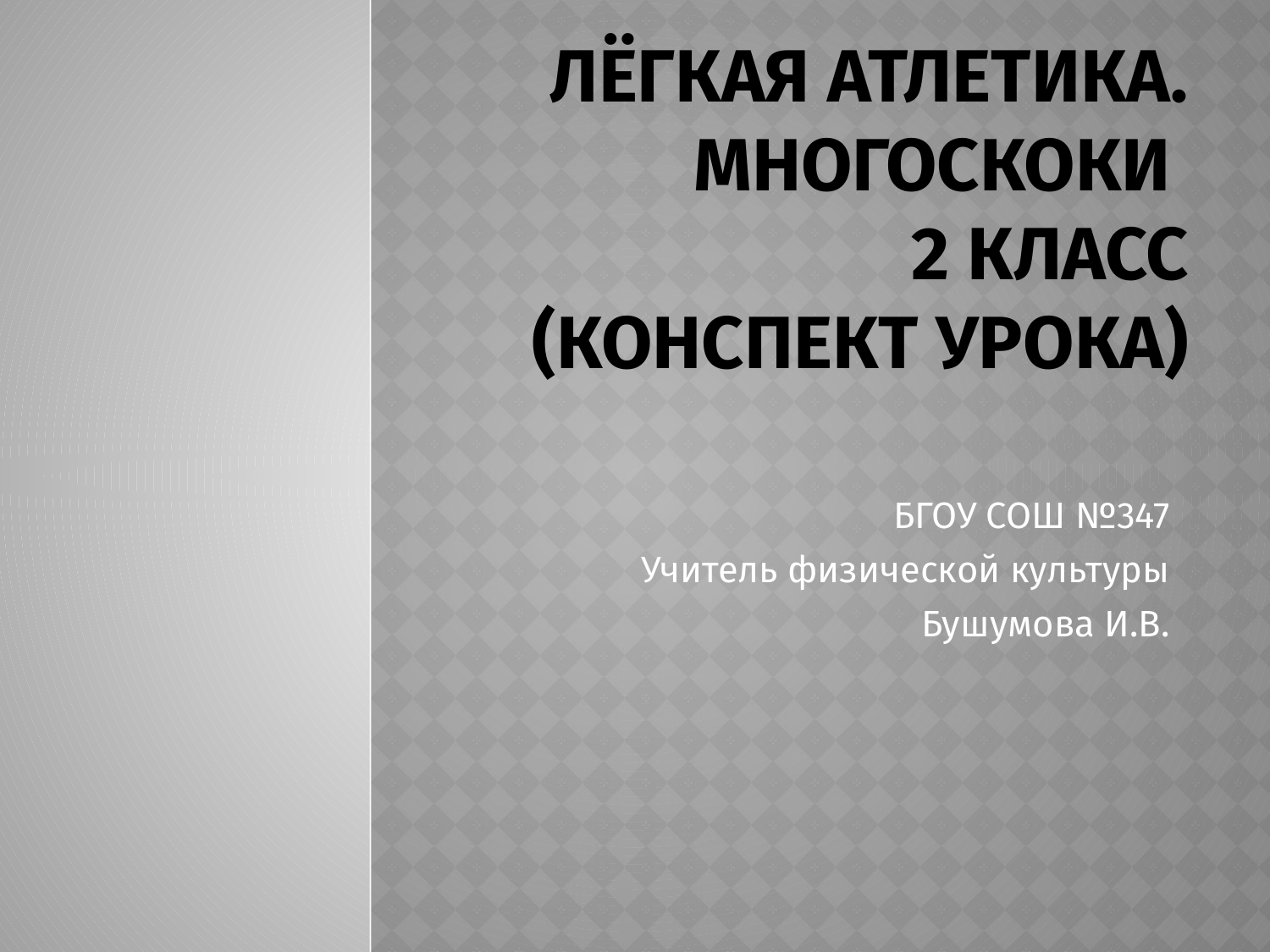

# Лёгкая атлетика. Многоскоки 2 класс (Конспект урока)
БГОУ СОШ №347
Учитель физической культуры
Бушумова И.В.